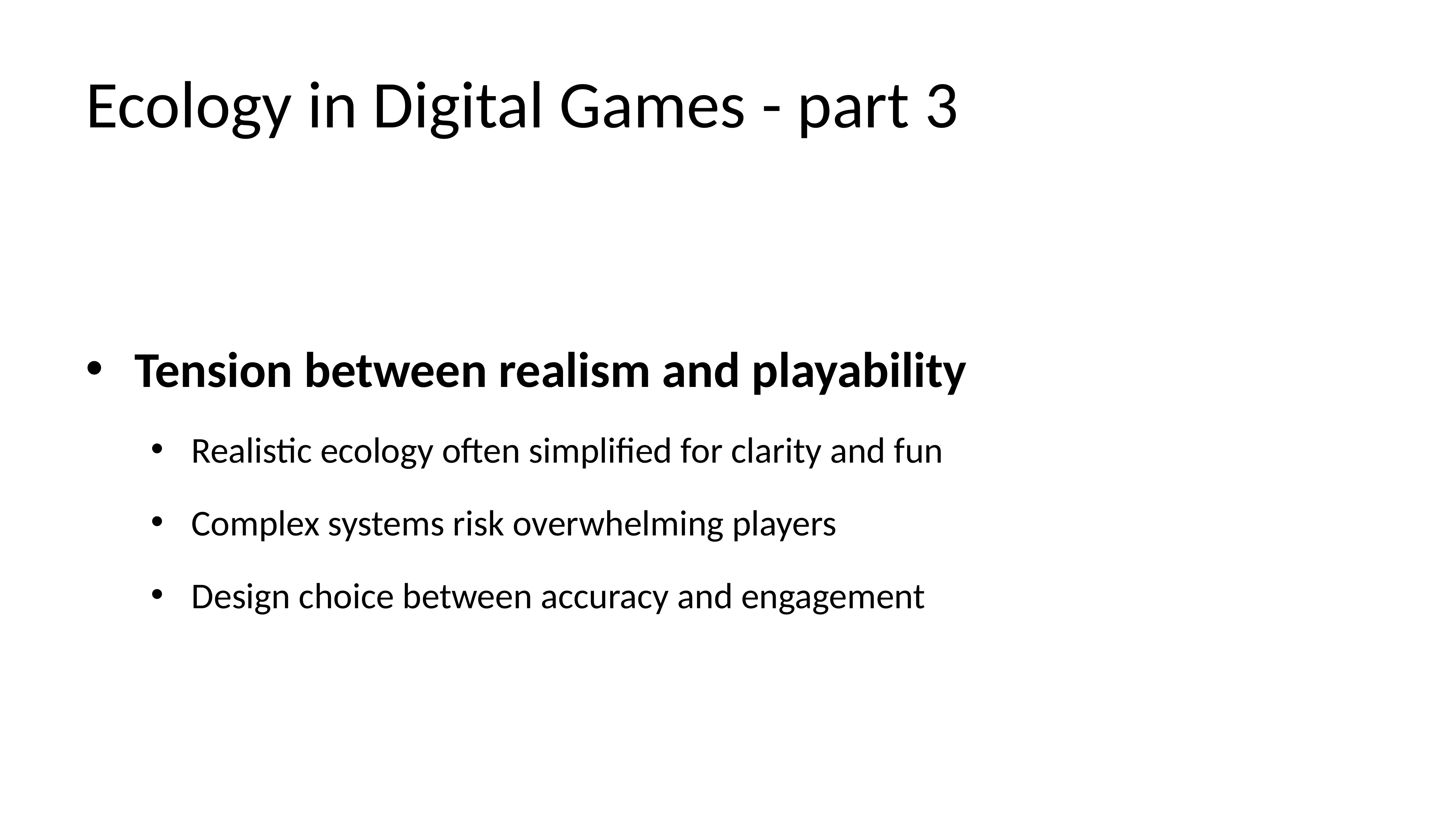

# Ecology in Digital Games - part 3
Tension between realism and playability
Realistic ecology often simplified for clarity and fun
Complex systems risk overwhelming players
Design choice between accuracy and engagement